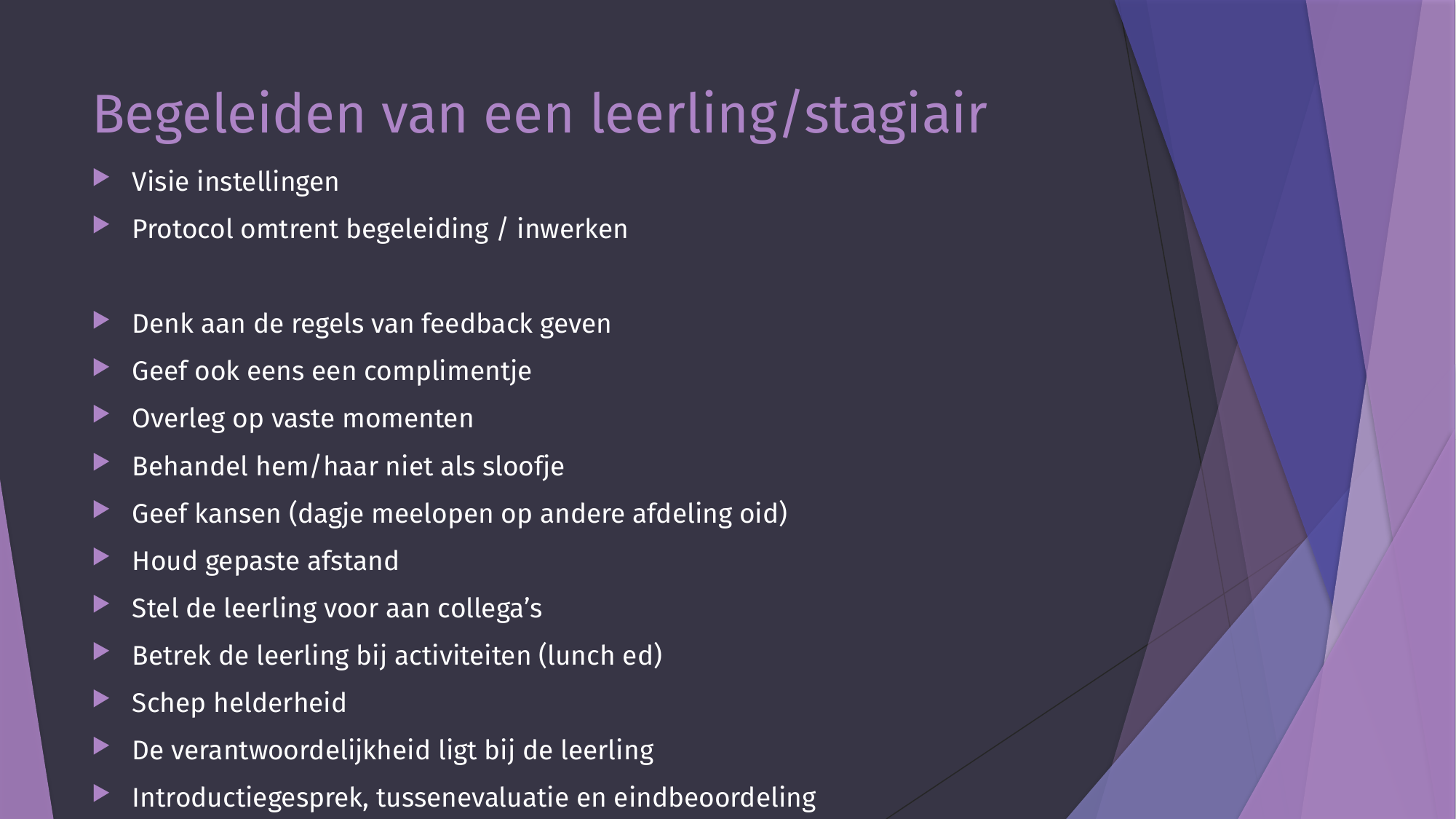

# Begeleiden van een leerling/stagiair
Visie instellingen
Protocol omtrent begeleiding / inwerken

Denk aan de regels van feedback geven
Geef ook eens een complimentje
Overleg op vaste momenten
Behandel hem/haar niet als sloofje
Geef kansen (dagje meelopen op andere afdeling oid)
Houd gepaste afstand
Stel de leerling voor aan collega’s
Betrek de leerling bij activiteiten (lunch ed)
Schep helderheid
De verantwoordelijkheid ligt bij de leerling
Introductiegesprek, tussenevaluatie en eindbeoordeling